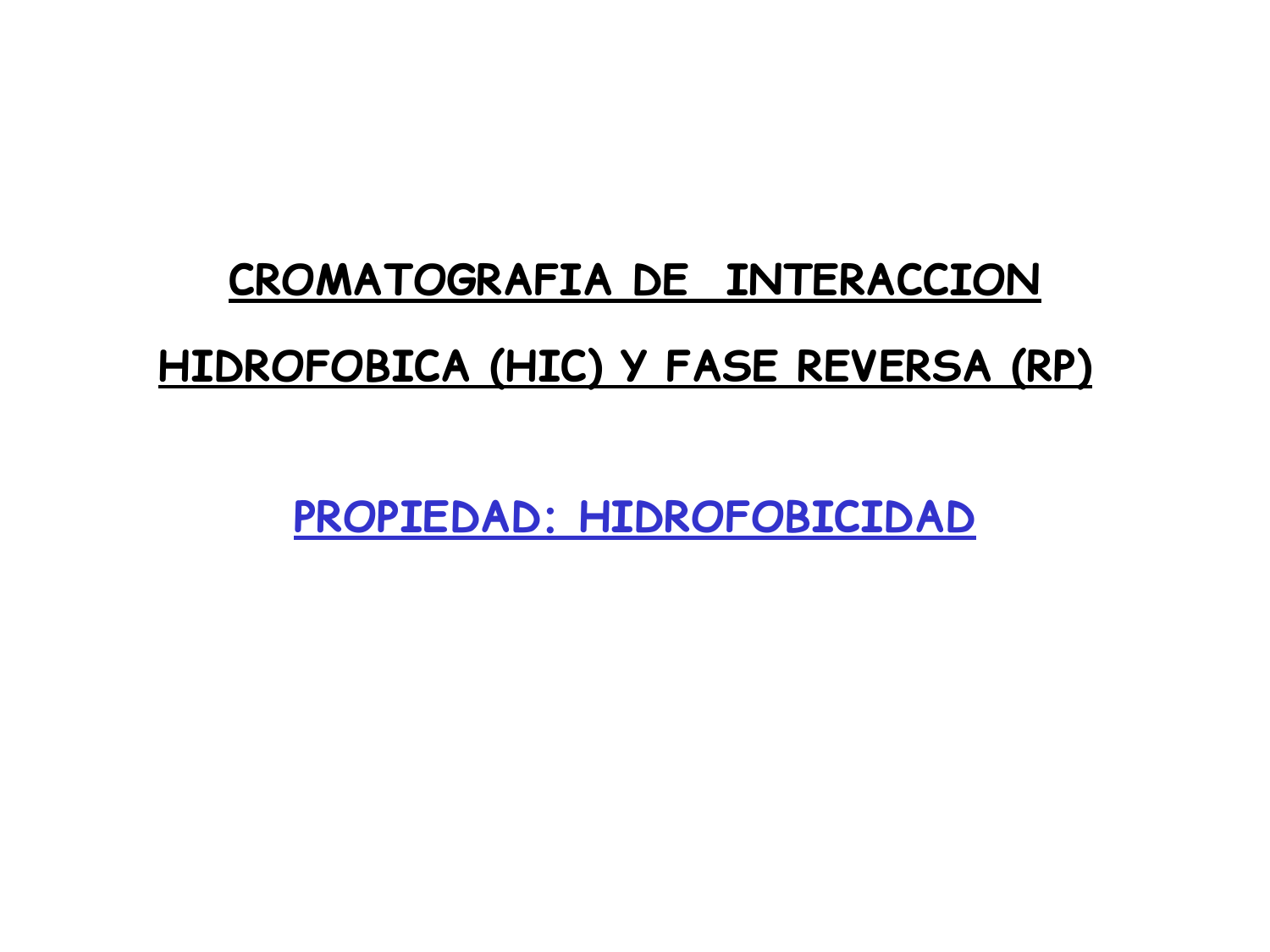

# CROMATOGRAFIA DE  INTERACCION HIDROFOBICA (HIC) Y FASE REVERSA (RP) PROPIEDAD: HIDROFOBICIDAD